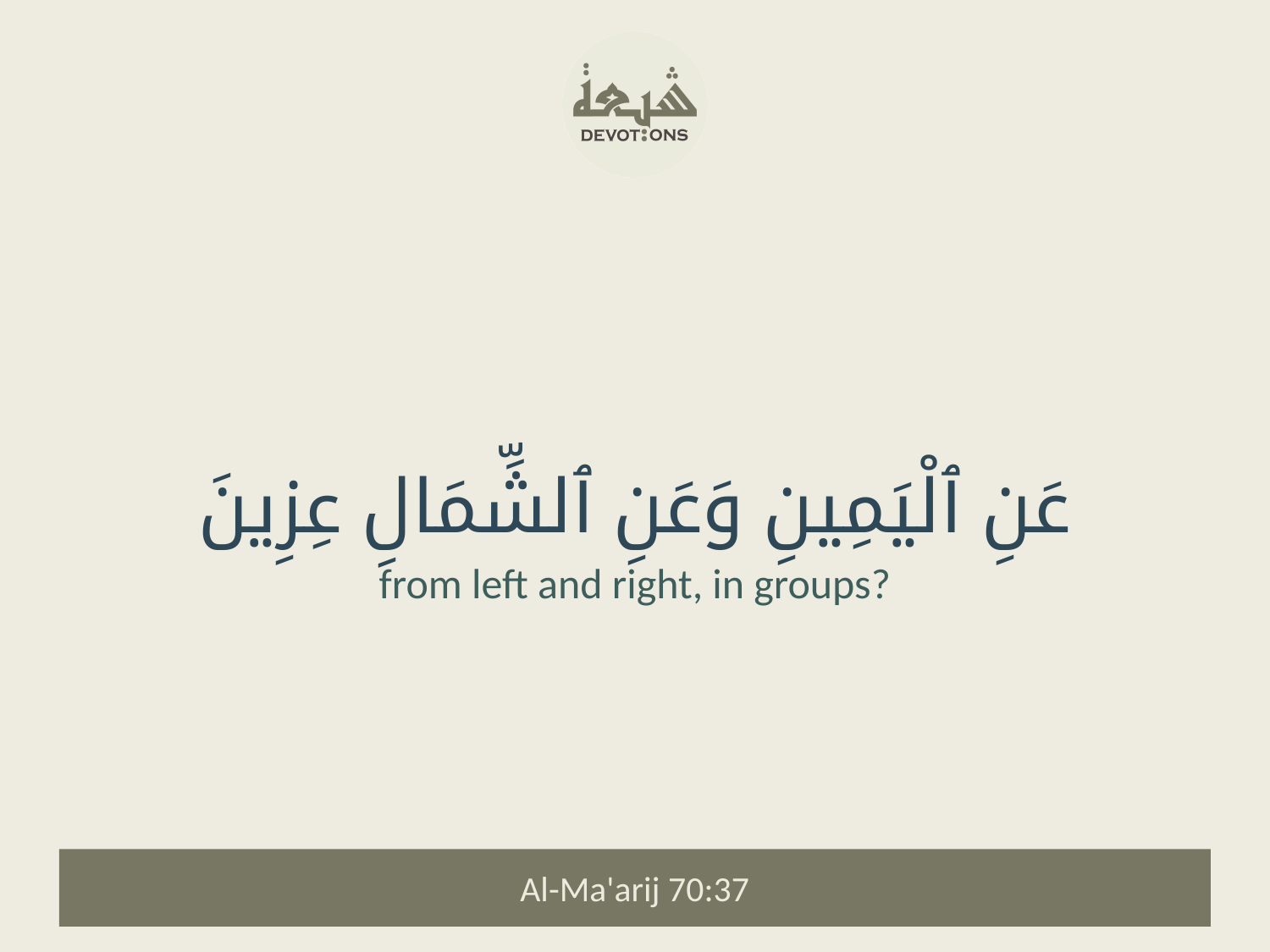

عَنِ ٱلْيَمِينِ وَعَنِ ٱلشِّمَالِ عِزِينَ
from left and right, in groups?
Al-Ma'arij 70:37